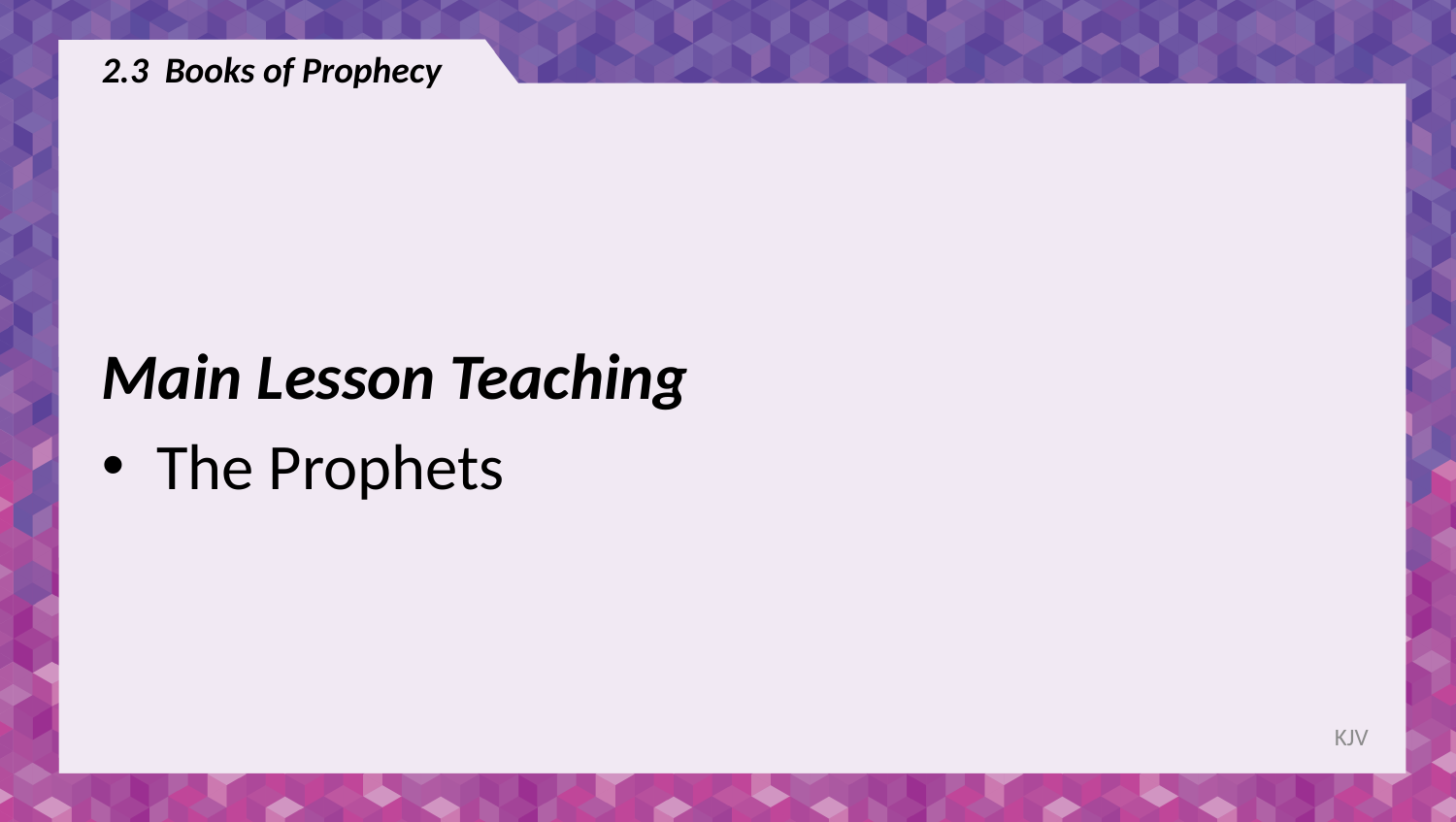

# 2.3  Books of Prophecy
Main Lesson Teaching
The Prophets
KJV